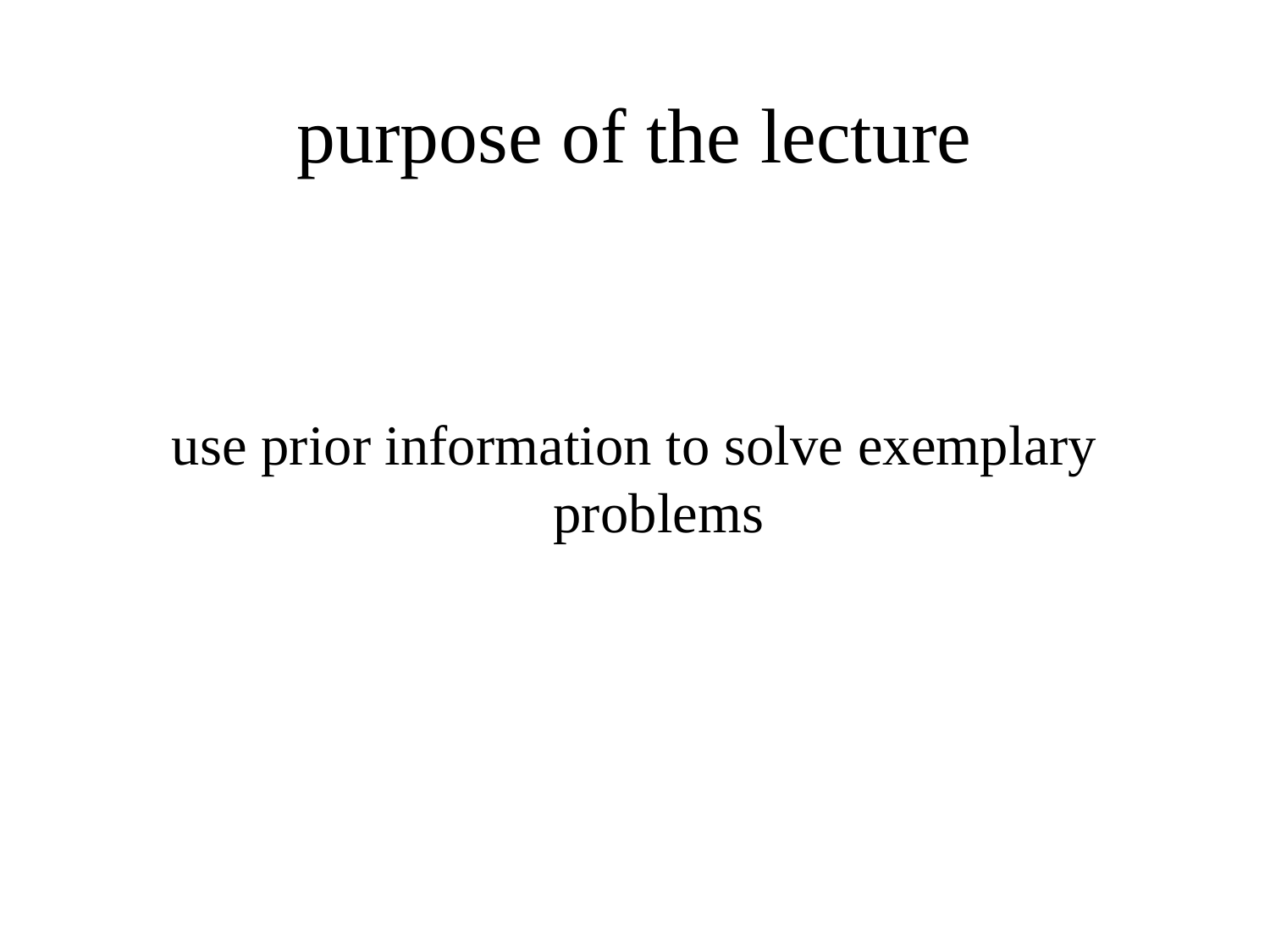

# purpose of the lecture
use prior information to solve exemplary problems